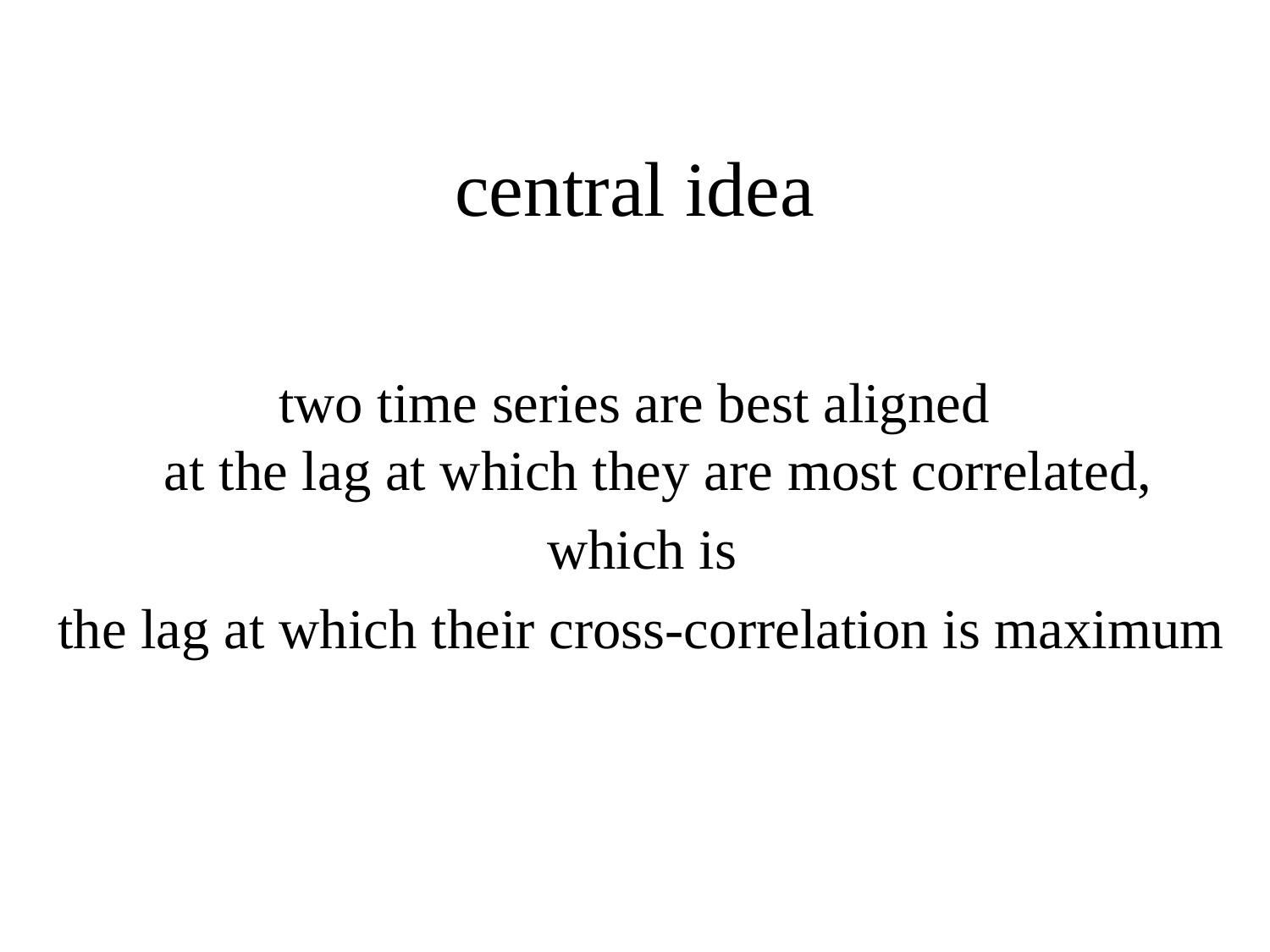

# central idea
two time series are best aligned
at the lag at which they are most correlated,
 which is
 the lag at which their cross-correlation is maximum